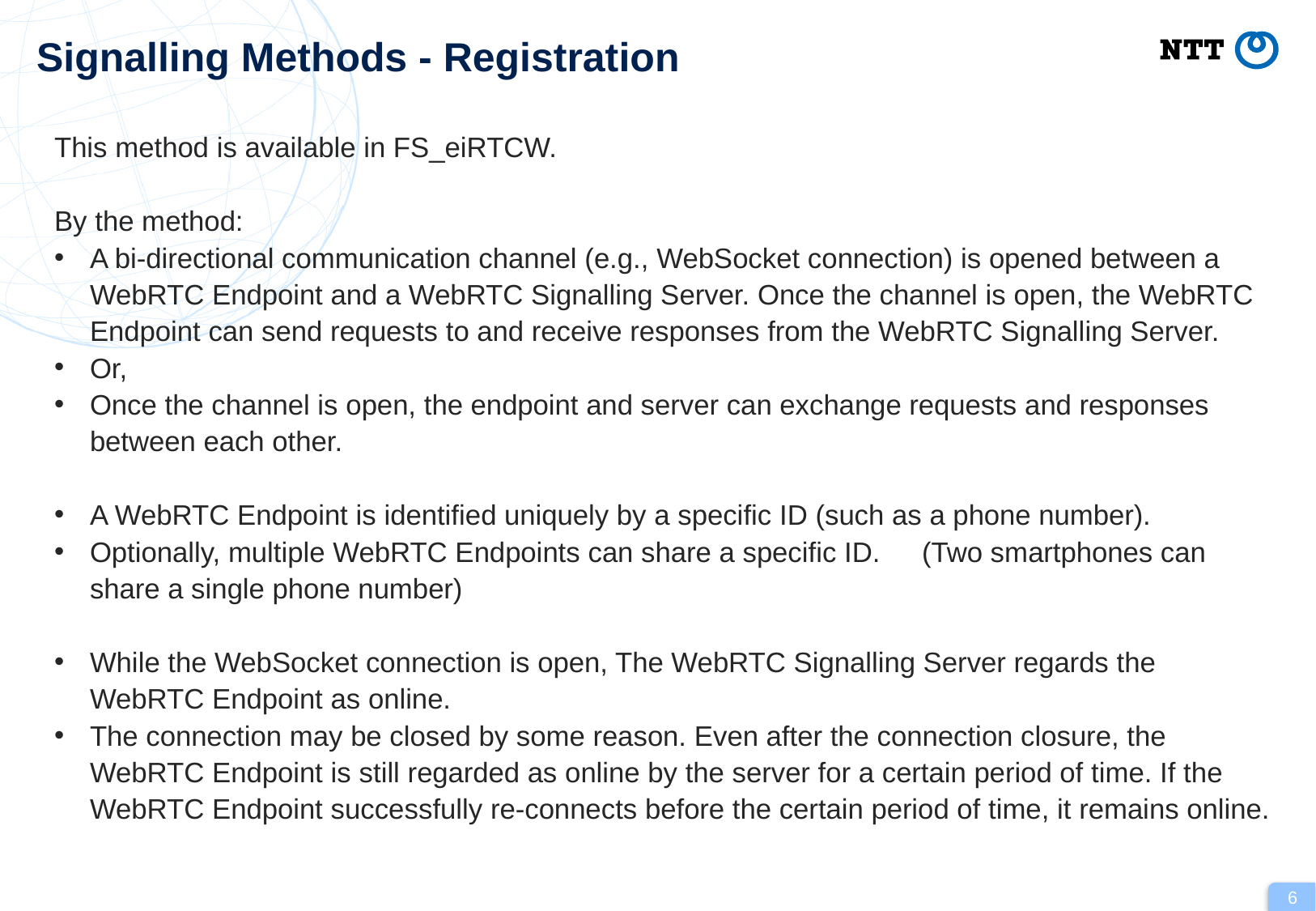

# Signalling Methods - Registration
This method is available in FS_eiRTCW.

By the method:
A bi-directional communication channel (e.g., WebSocket connection) is opened between a WebRTC Endpoint and a WebRTC Signalling Server. Once the channel is open, the WebRTC Endpoint can send requests to and receive responses from the WebRTC Signalling Server.
Or,
Once the channel is open, the endpoint and server can exchange requests and responses between each other.

A WebRTC Endpoint is identified uniquely by a specific ID (such as a phone number).
Optionally, multiple WebRTC Endpoints can share a specific ID.　(Two smartphones can share a single phone number)

While the WebSocket connection is open, The WebRTC Signalling Server regards the WebRTC Endpoint as online.
The connection may be closed by some reason. Even after the connection closure, the WebRTC Endpoint is still regarded as online by the server for a certain period of time. If the WebRTC Endpoint successfully re-connects before the certain period of time, it remains online.